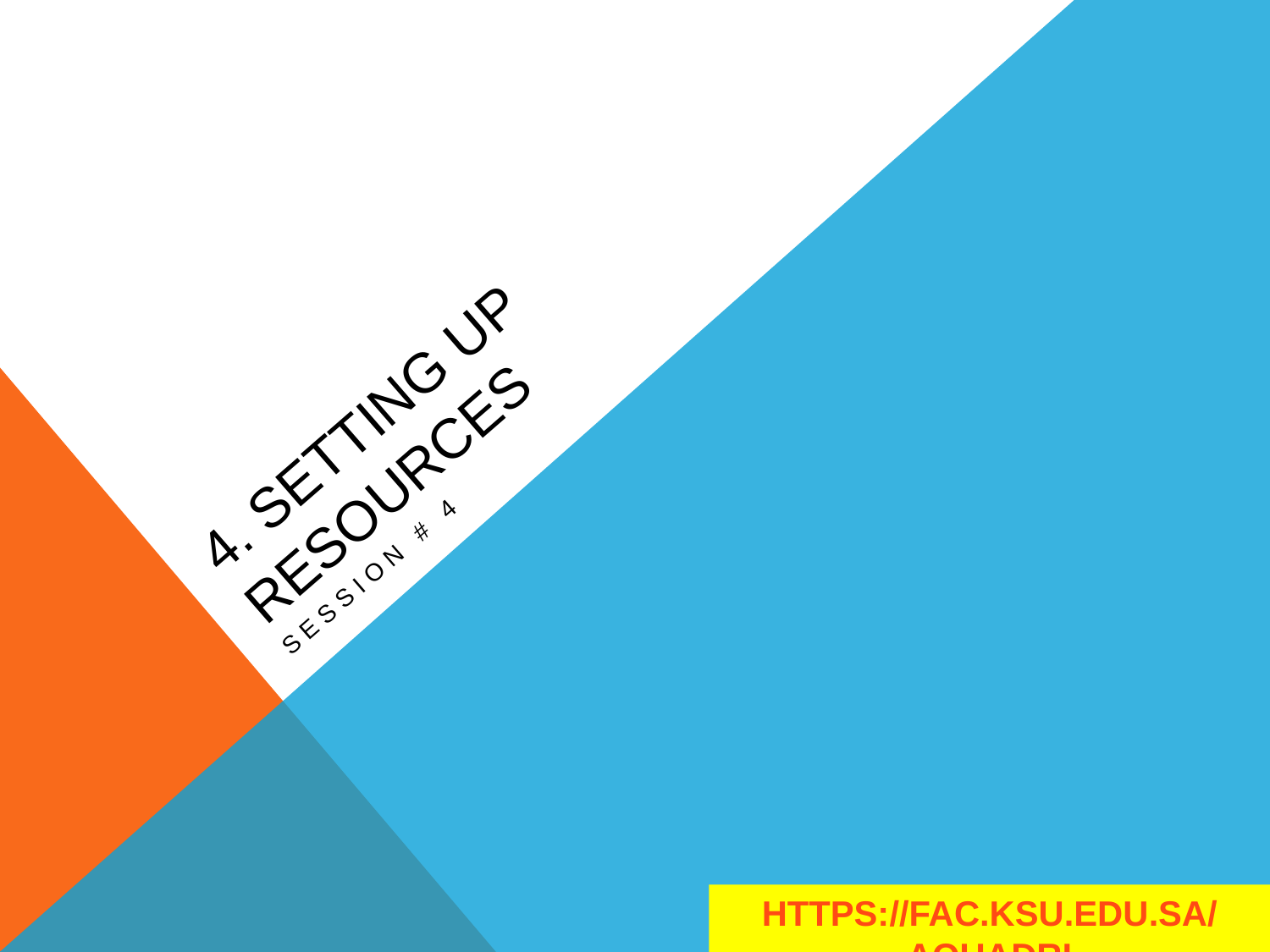

# 4. Setting up resources
Session # 4
https://fac.ksu.edu.sa/aquadri